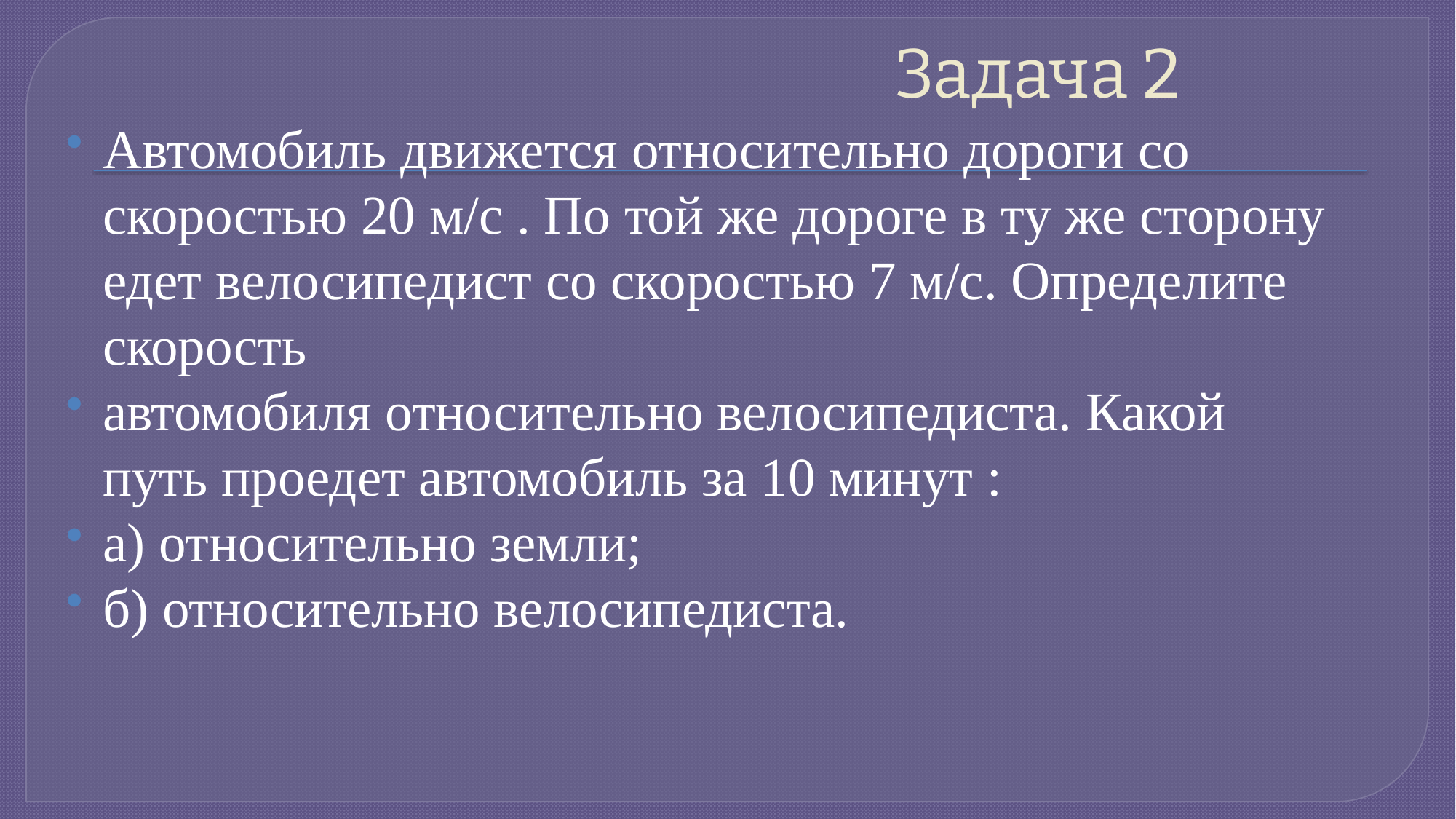

# Задача 2
Автомобиль движется относительно дороги со скоростью 20 м/с . По той же дороге в ту же сторону едет велосипедист со скоростью 7 м/с. Определите скорость
автомобиля относительно велосипедиста. Какой путь проедет автомобиль за 10 минут :
а) относительно земли;
б) относительно велосипедиста.